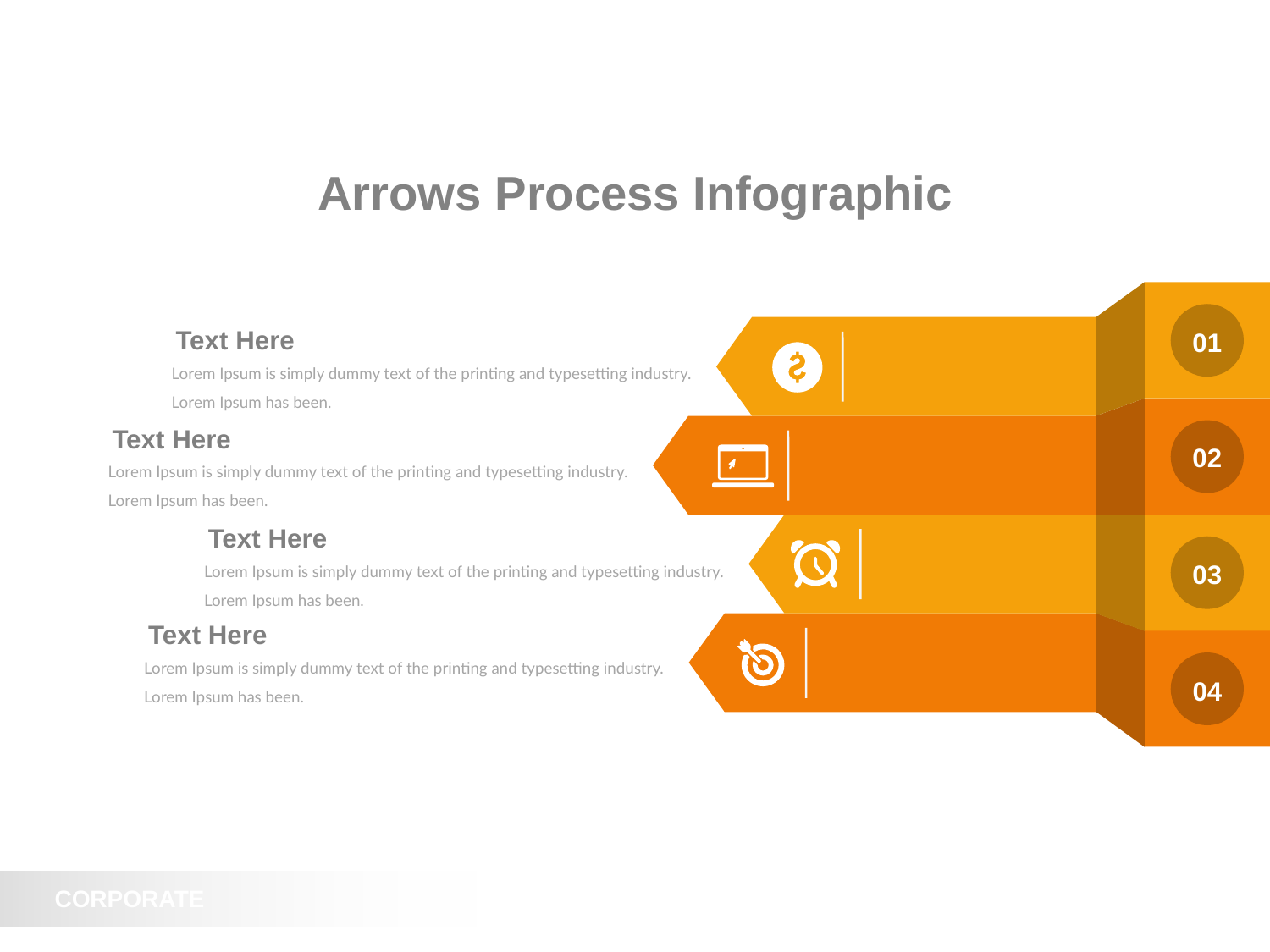

Arrows Process Infographic

Text Here
01
Lorem Ipsum is simply dummy text of the printing and typesetting industry. Lorem Ipsum has been.
Text Here
02
Lorem Ipsum is simply dummy text of the printing and typesetting industry. Lorem Ipsum has been.
Text Here
Lorem Ipsum is simply dummy text of the printing and typesetting industry. Lorem Ipsum has been.
03
Text Here
Lorem Ipsum is simply dummy text of the printing and typesetting industry. Lorem Ipsum has been.
04